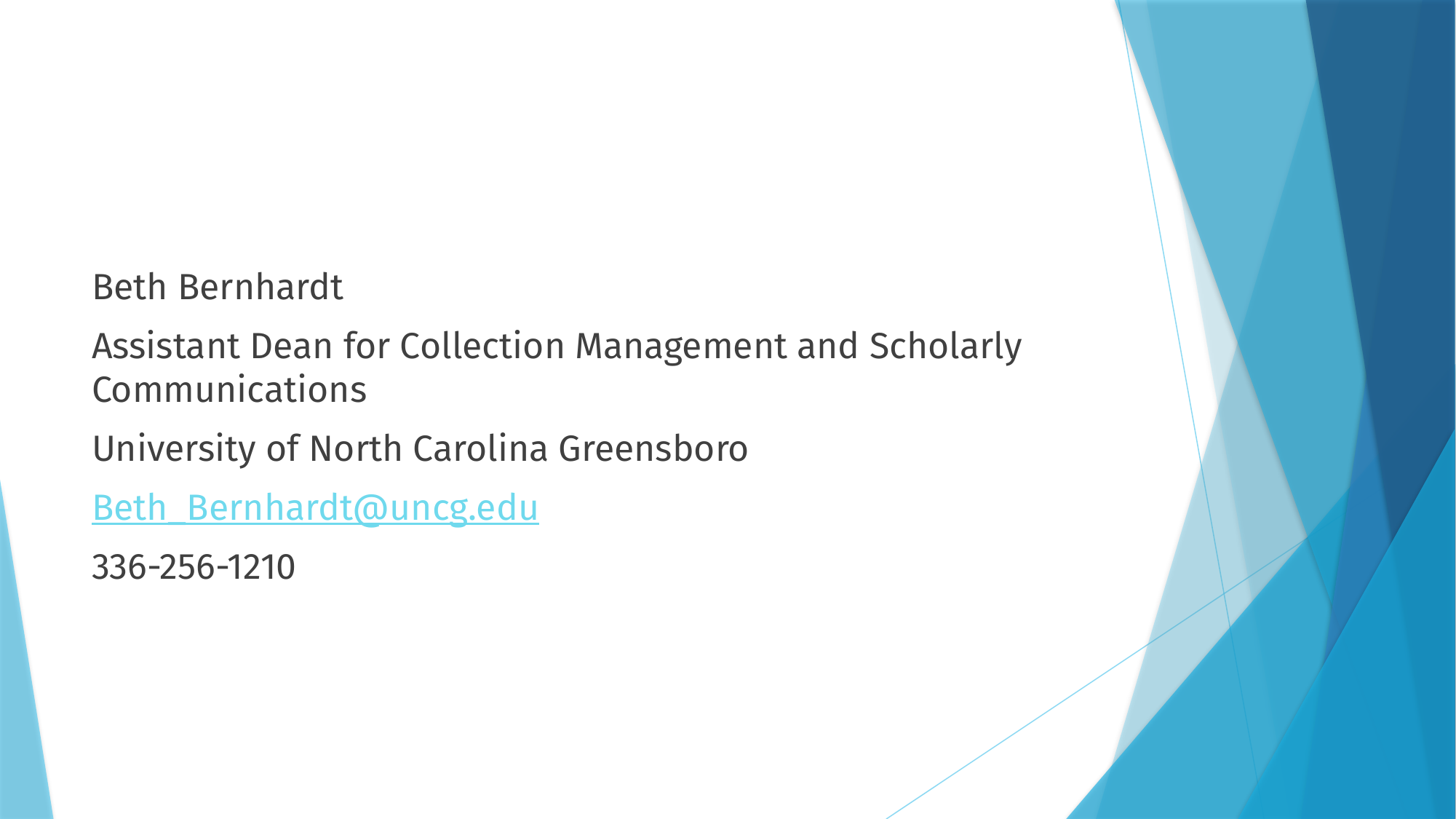

#
Beth Bernhardt
Assistant Dean for Collection Management and Scholarly Communications
University of North Carolina Greensboro
Beth_Bernhardt@uncg.edu
336-256-1210